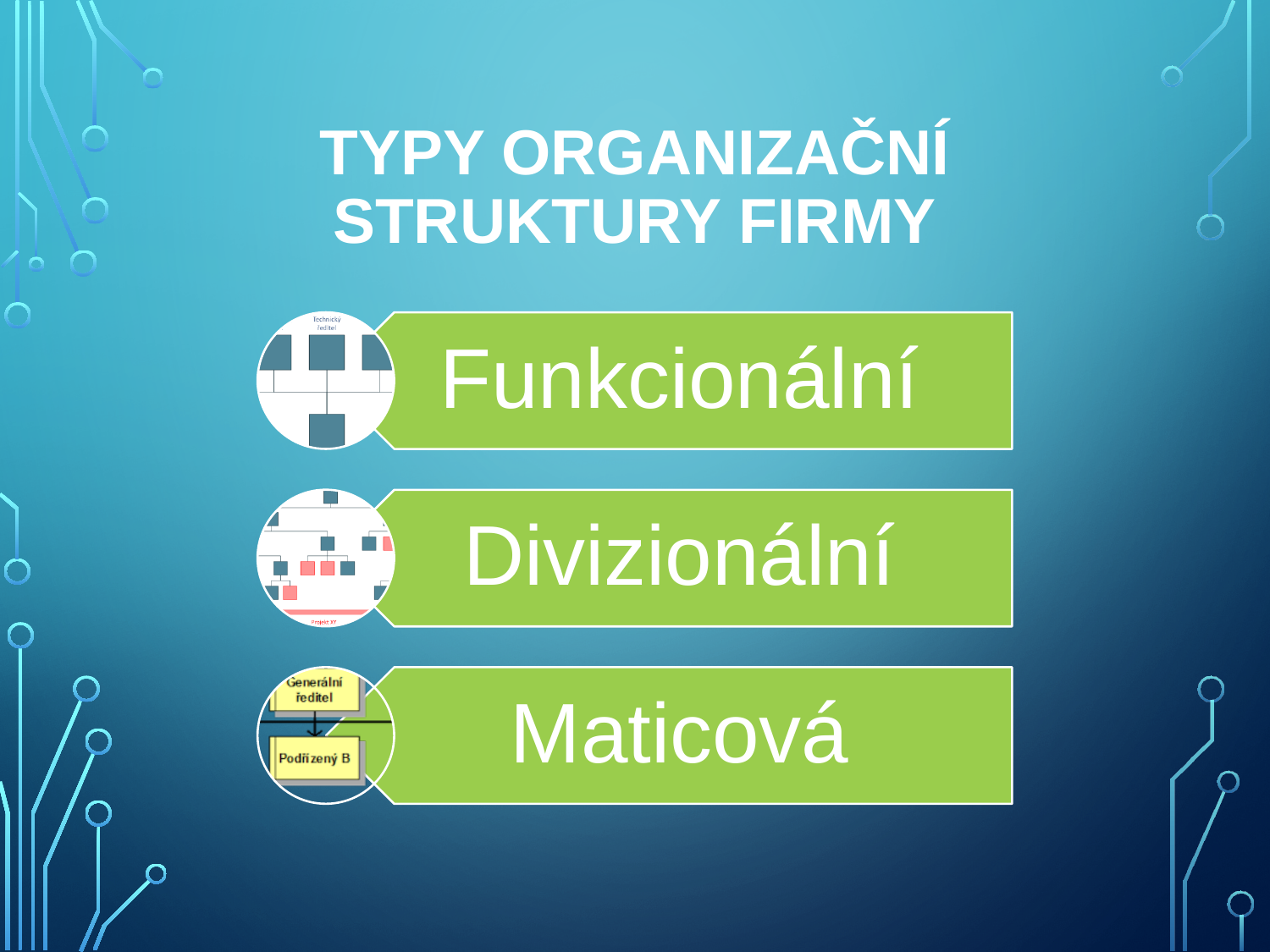

# Typy organizační struktury firmy
Funkcionální
Divizionální
Maticová